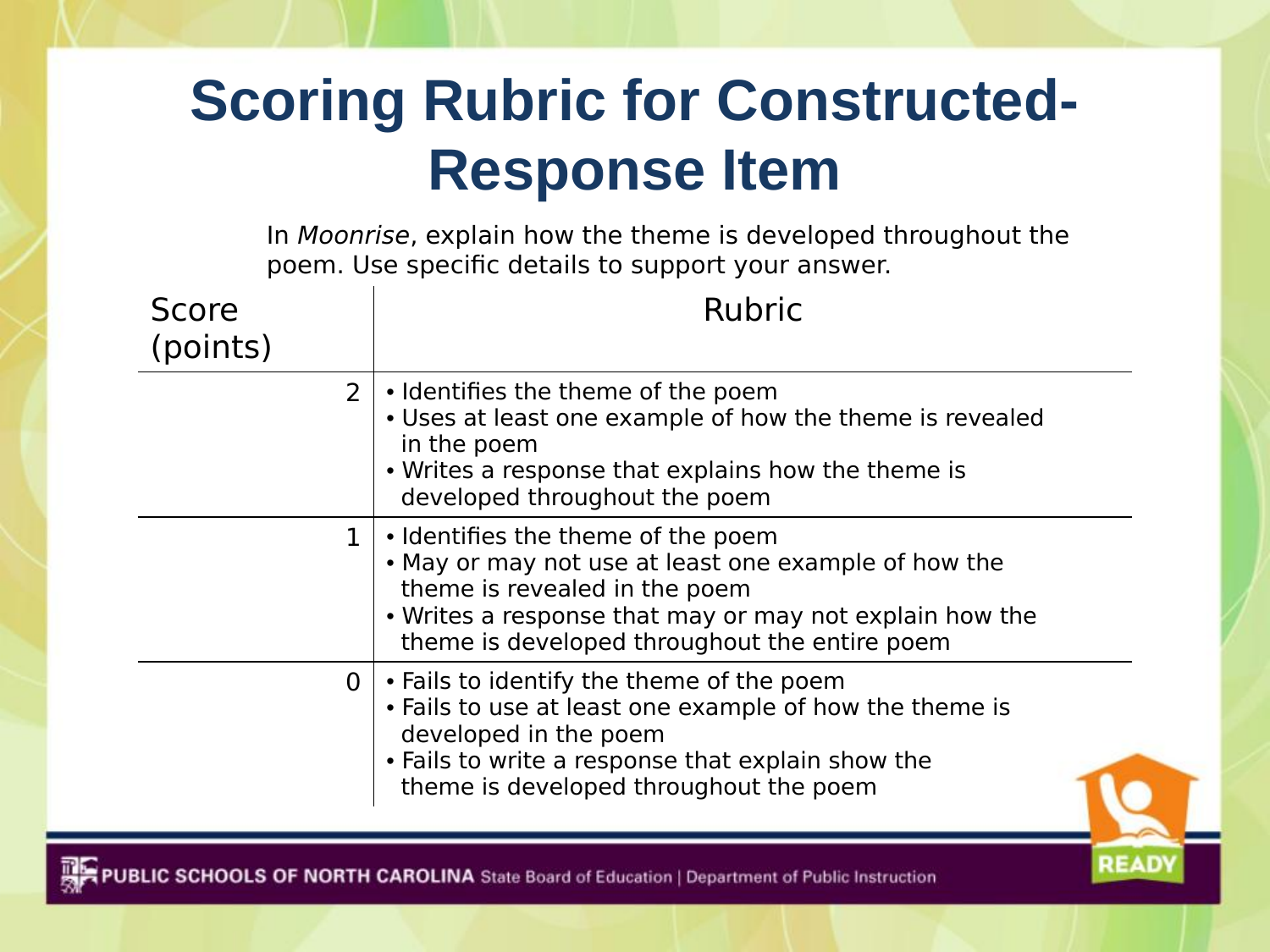

# Scoring Rubric for Constructed- Response Item
In Moonrise, explain how the theme is developed throughout the poem. Use specific details to support your answer.
| Score (points) | Rubric |
| --- | --- |
| 2 | Identifies the theme of the poem Uses at least one example of how the theme is revealed in the poem Writes a response that explains how the theme is developed throughout the poem |
| 1 | Identifies the theme of the poem May or may not use at least one example of how the theme is revealed in the poem Writes a response that may or may not explain how the theme is developed throughout the entire poem |
| 0 | Fails to identify the theme of the poem Fails to use at least one example of how the theme is developed in the poem Fails to write a response that explain show the theme is developed throughout the poem |